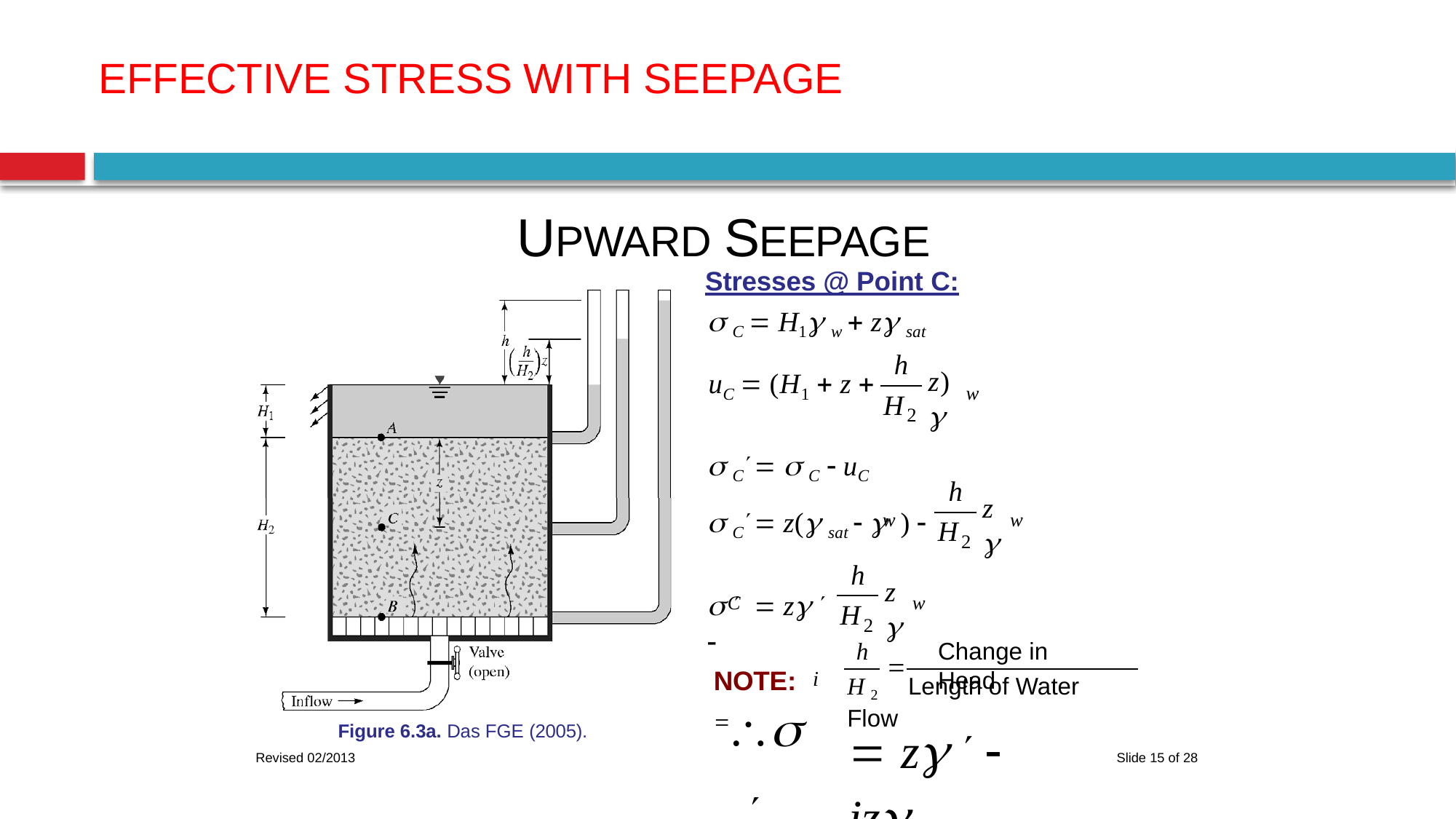

Effective StresS with seepage
UPWARD SEEPAGE
Stresses @ Point C:
σ C = H1γ w + zγ sat

h
z)γ
uC = (H1 + z +
σ C′	= σ C − uC
w
H

2
h
σ C′	= z(γ sat − γ	) −
zγ
w
w
H

2
h
σ ′	= zγ ′ −
zγ
C
w
H

2
h
Change in Head
=
NOTE:	i =
H 2	Length of Water Flow

∴σ C′
= zγ ′ − izγ w
Figure 6.3a. Das FGE (2005).
Revised 02/2013
Slide 15 of 28